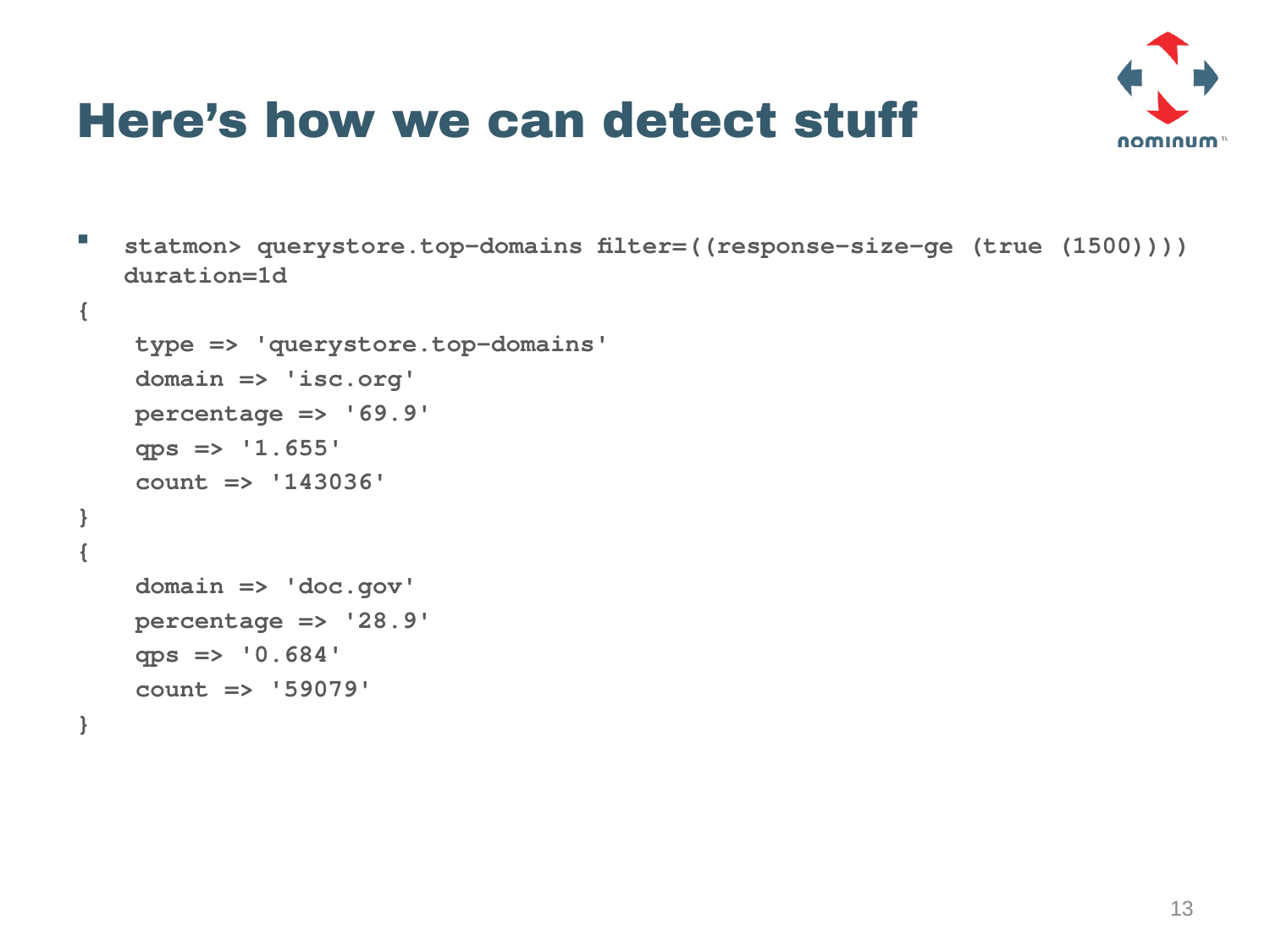

# Here’s how we can detect stuff
statmon> querystore.top-domains filter=((response-size-ge (true (1500)))) duration=1d
{
    type => 'querystore.top-domains'
    domain => 'isc.org'
    percentage => '69.9'
    qps => '1.655'
    count => '143036'
}
{
    domain => 'doc.gov'
    percentage => '28.9'
    qps => '0.684'
    count => '59079'
}

13